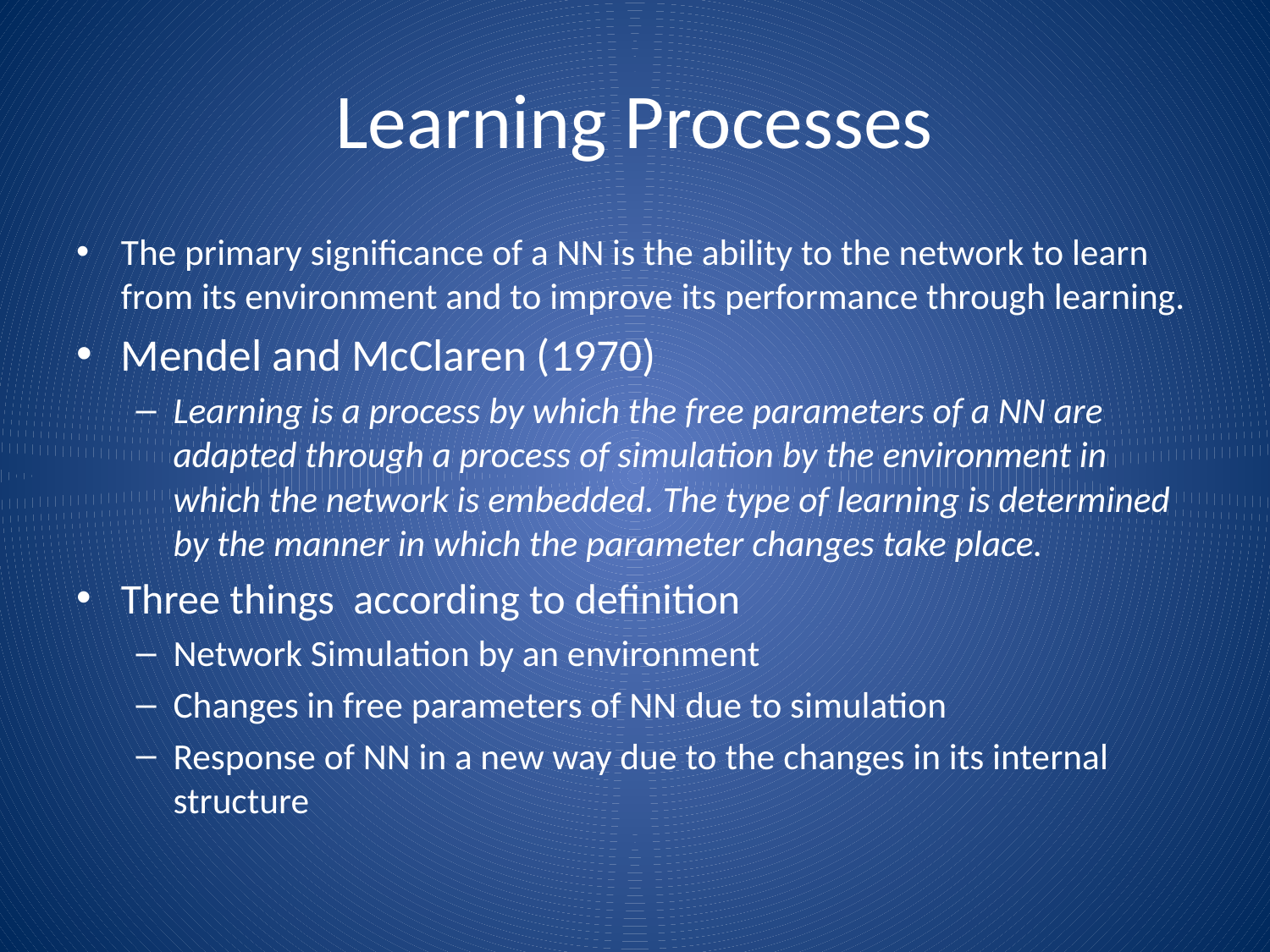

# Learning Processes
The primary significance of a NN is the ability to the network to learn from its environment and to improve its performance through learning.
Mendel and McClaren (1970)
Learning is a process by which the free parameters of a NN are adapted through a process of simulation by the environment in which the network is embedded. The type of learning is determined by the manner in which the parameter changes take place.
Three things  according to definition
Network Simulation by an environment
Changes in free parameters of NN due to simulation
Response of NN in a new way due to the changes in its internal structure